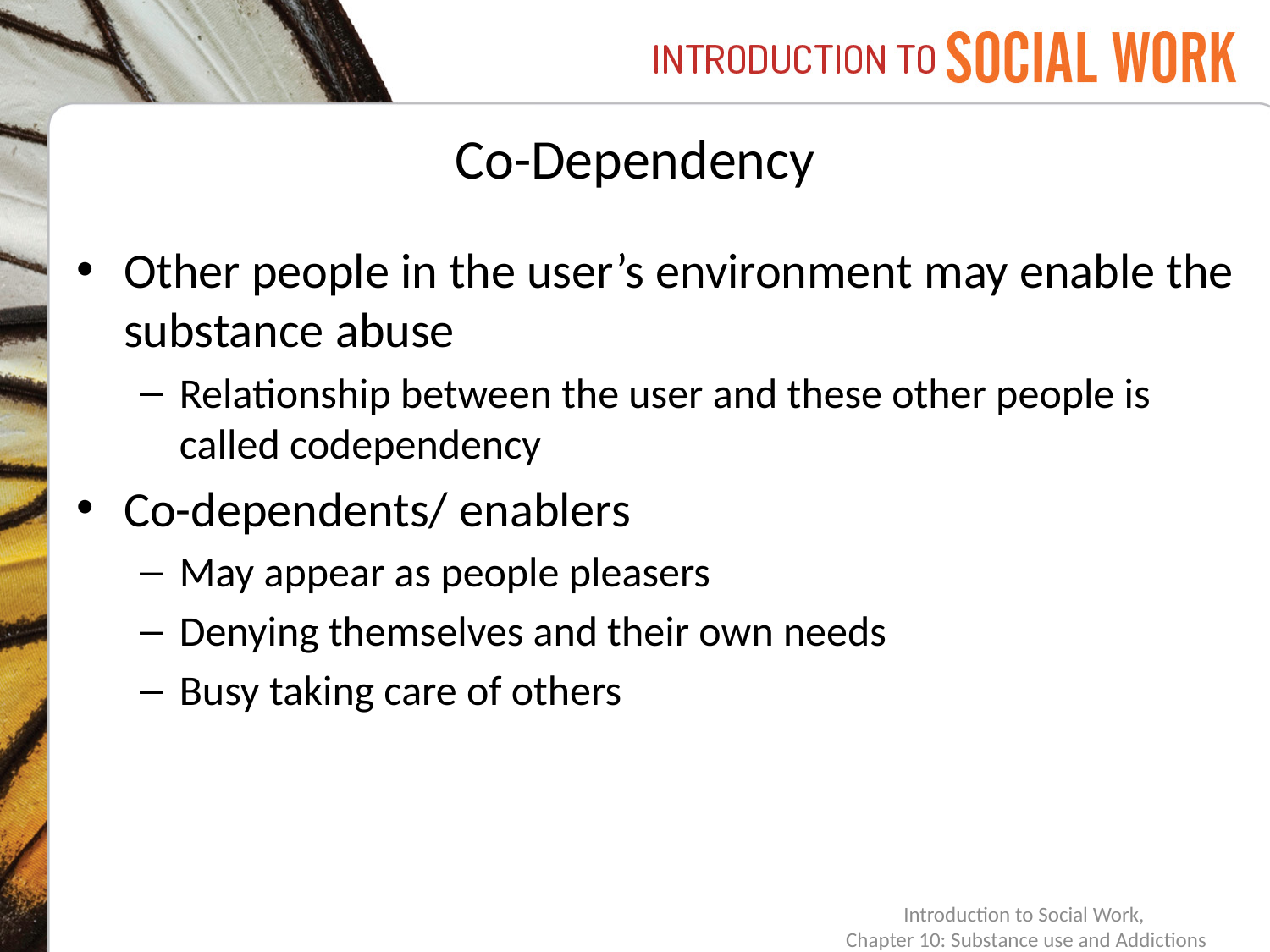

# Co-Dependency
Other people in the user’s environment may enable the substance abuse
Relationship between the user and these other people is called codependency
Co-dependents/ enablers
May appear as people pleasers
Denying themselves and their own needs
Busy taking care of others

Introduction to Social Work,
Chapter 10: Substance use and Addictions